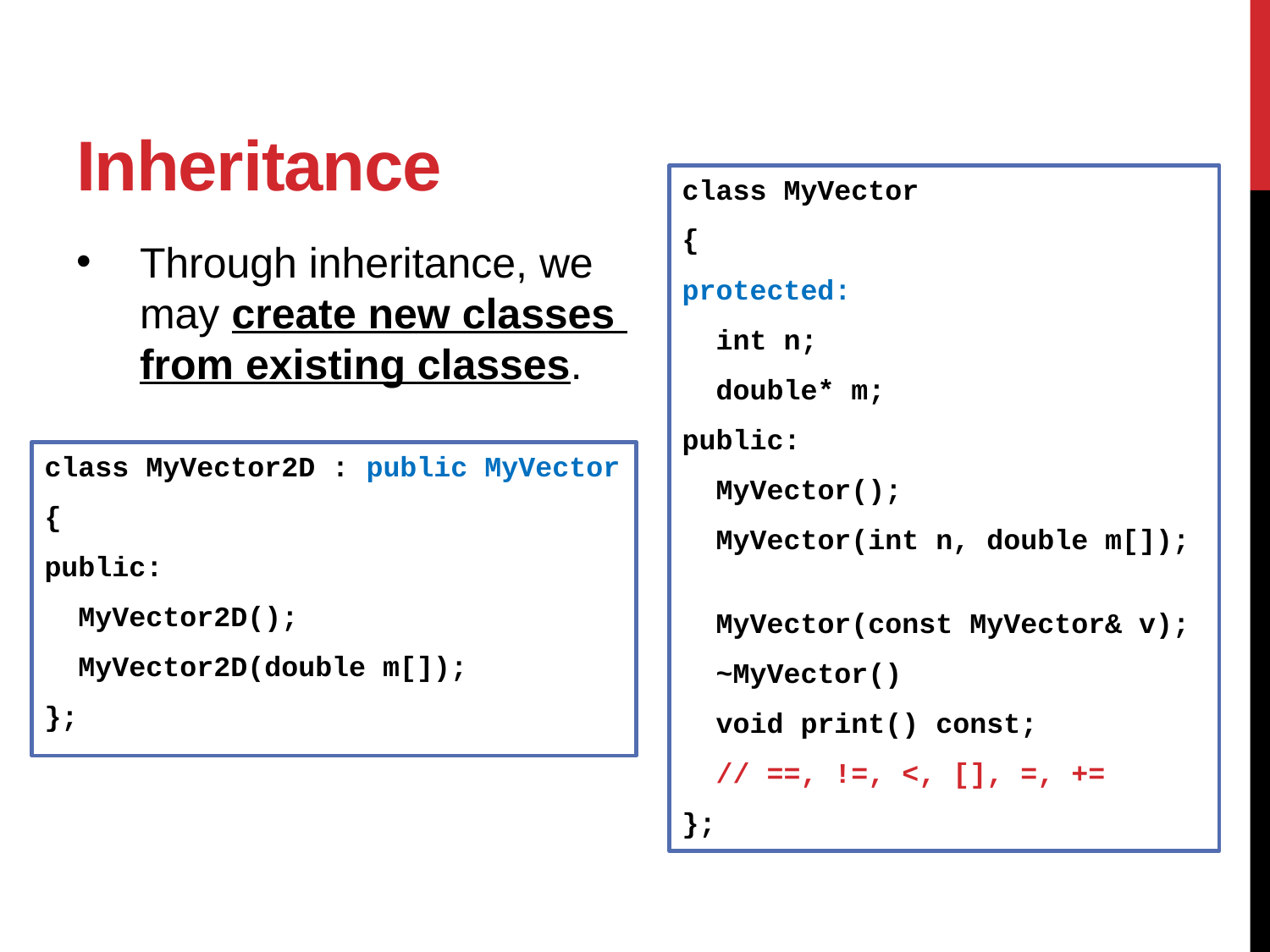

# Inheritance
class MyVector
{
protected:
  int n;
  double* m;
public:
  MyVector();
  MyVector(int n, double m[]);
  MyVector(const MyVector& v);
  ~MyVector()
  void print() const;
  // ==, !=, <, [], =, +=
};
Through inheritance, we
may create new classes
from existing classes.
class MyVector2D : public MyVector
{
public:
  MyVector2D();
  MyVector2D(double m[]);
};